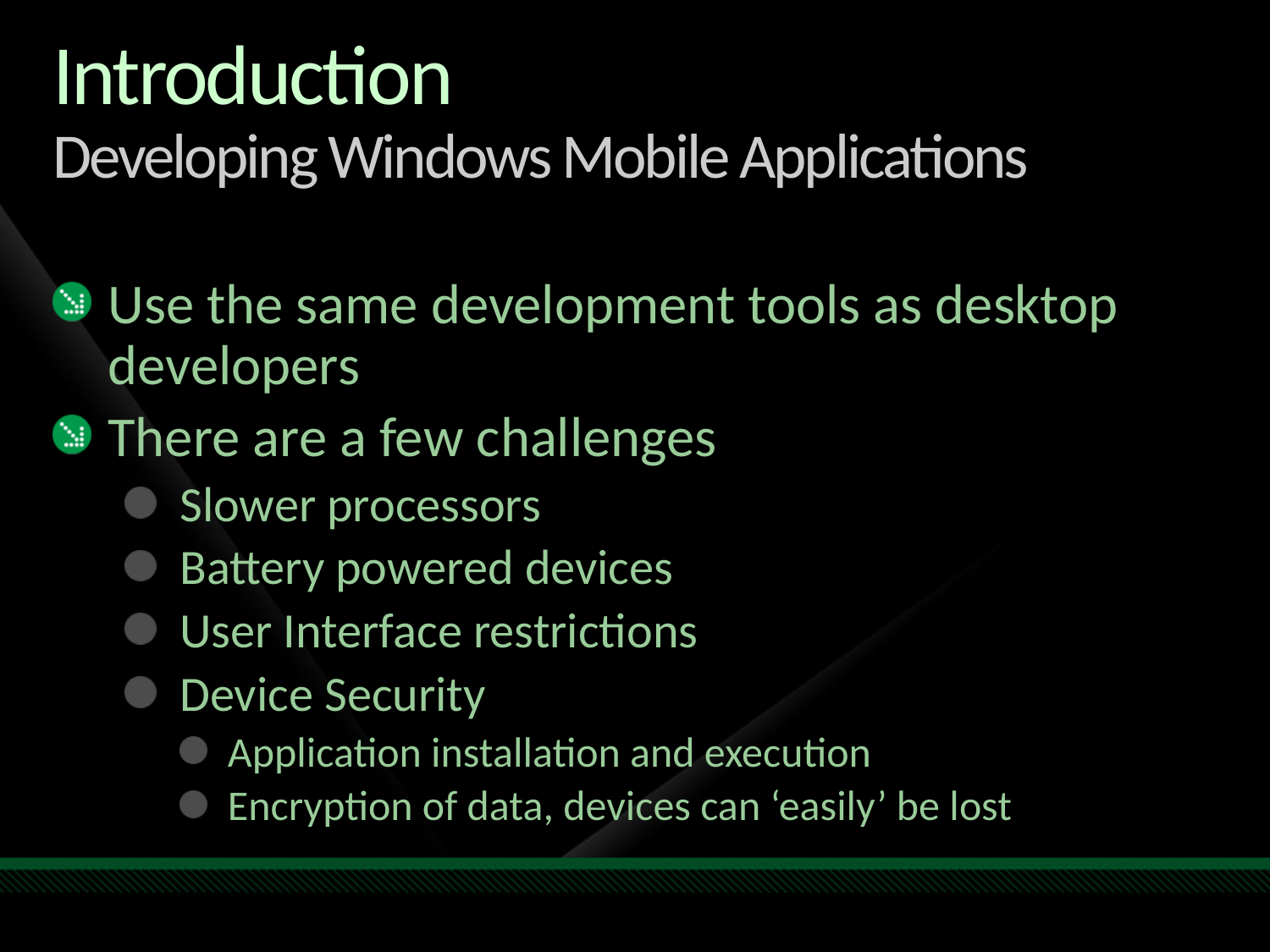

# Introduction Developing Windows Mobile Applications

Use the same development tools as desktop developers
There are a few challenges
Slower processors
Battery powered devices
User Interface restrictions
Device Security
Application installation and execution
Encryption of data, devices can ‘easily’ be lost